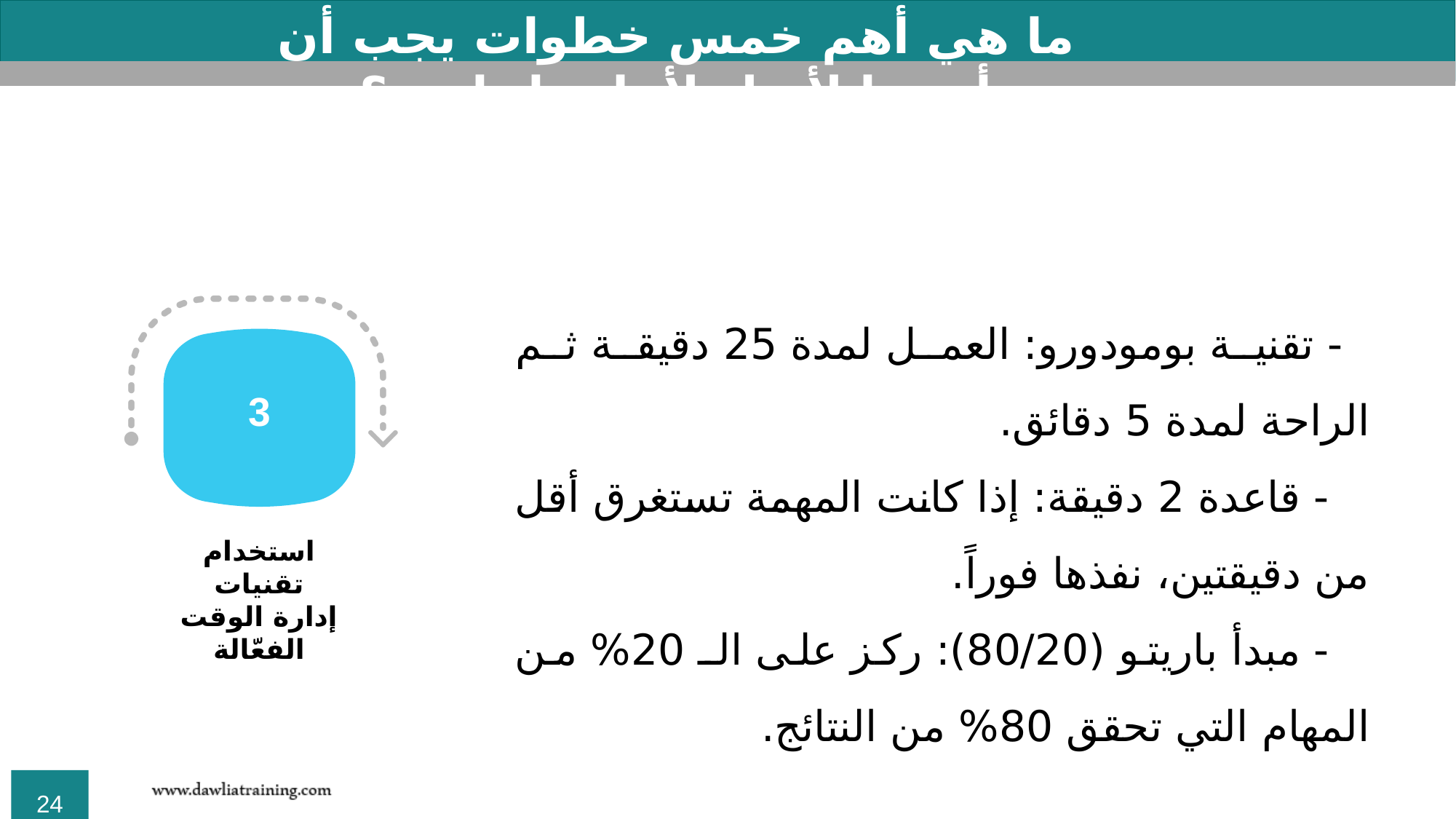

ما هي أهم خمس خطوات يجب أن أتبعها لأصل لأعلى إنتاجية؟
  - تقنية بومودورو: العمل لمدة 25 دقيقة ثم الراحة لمدة 5 دقائق.
   - قاعدة 2 دقيقة: إذا كانت المهمة تستغرق أقل من دقيقتين، نفذها فوراً.
   - مبدأ باريتو (80/20): ركز على الـ 20% من المهام التي تحقق 80% من النتائج.

3

استخدام تقنيات إدارة الوقت الفعّالة